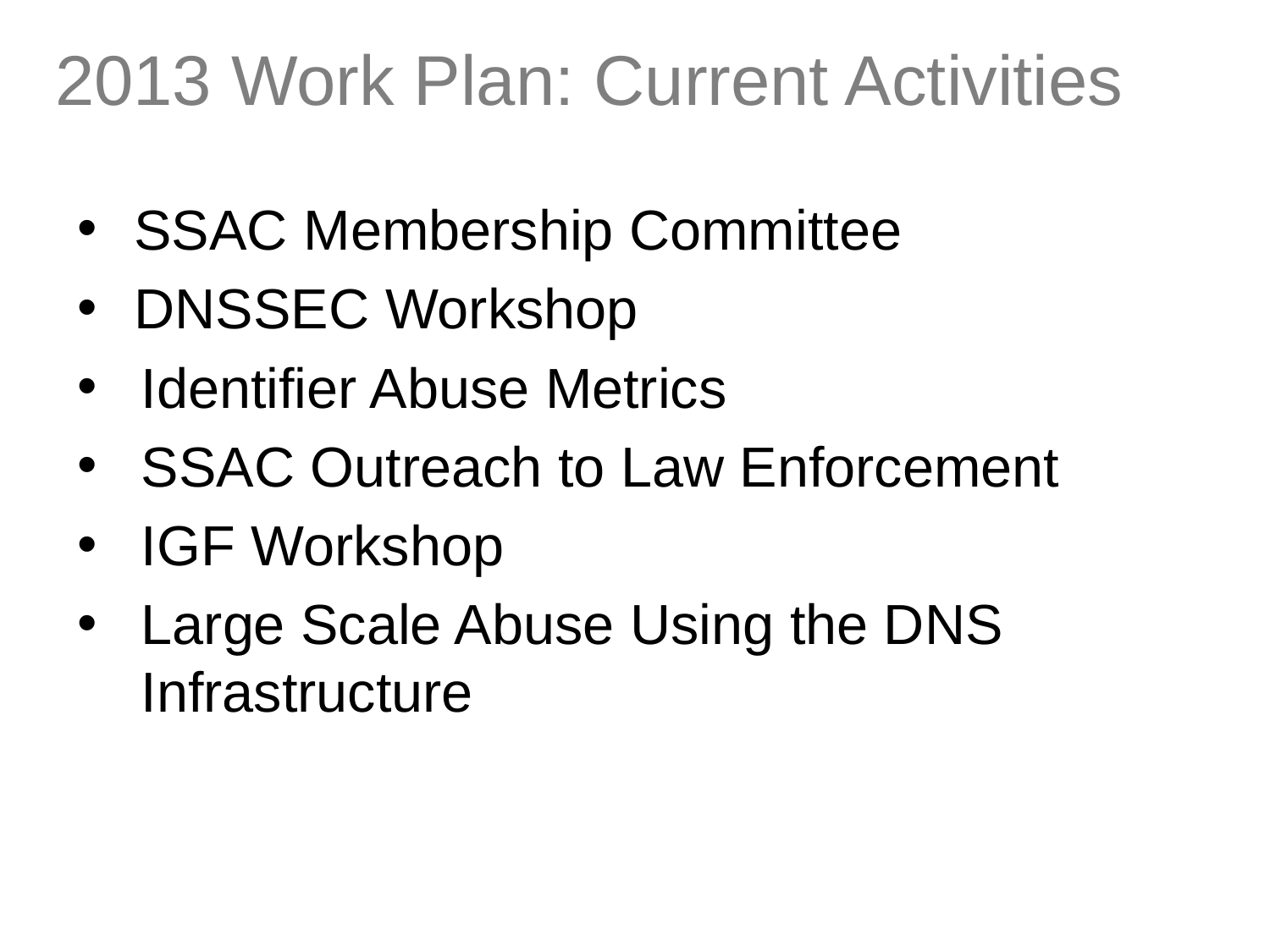

# 2013 Work Plan: Current Activities
SSAC Membership Committee
DNSSEC Workshop
Identifier Abuse Metrics
SSAC Outreach to Law Enforcement
IGF Workshop
Large Scale Abuse Using the DNS Infrastructure

4